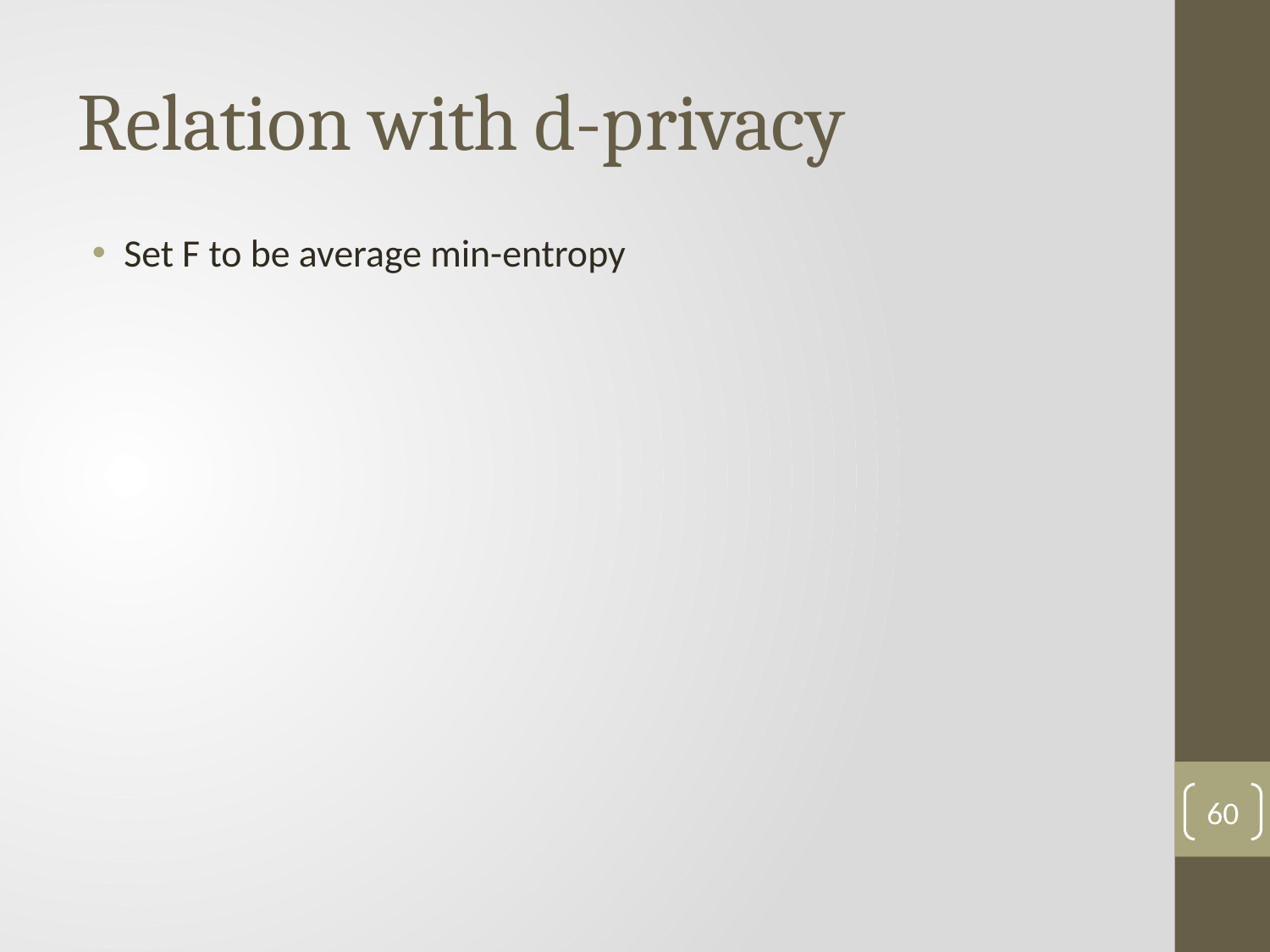

# Relation with d-privacy
Set F to be average min-entropy
60